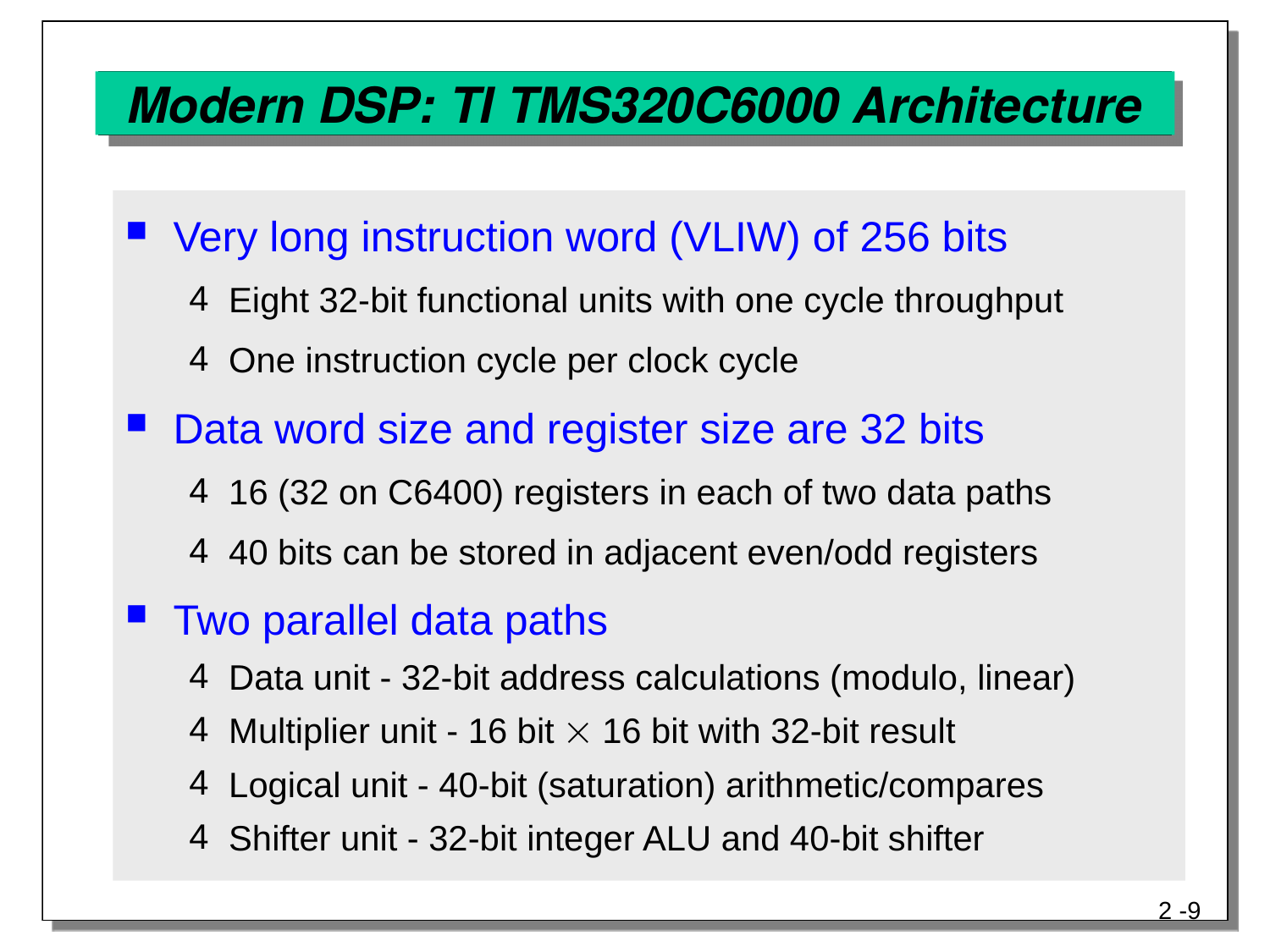

# Modern DSP: TI TMS320C6000 Architecture
Very long instruction word (VLIW) of 256 bits
Eight 32-bit functional units with one cycle throughput
One instruction cycle per clock cycle
Data word size and register size are 32 bits
16 (32 on C6400) registers in each of two data paths
40 bits can be stored in adjacent even/odd registers
Two parallel data paths
Data unit - 32-bit address calculations (modulo, linear)
Multiplier unit - 16 bit × 16 bit with 32-bit result
Logical unit - 40-bit (saturation) arithmetic/compares
Shifter unit - 32-bit integer ALU and 40-bit shifter